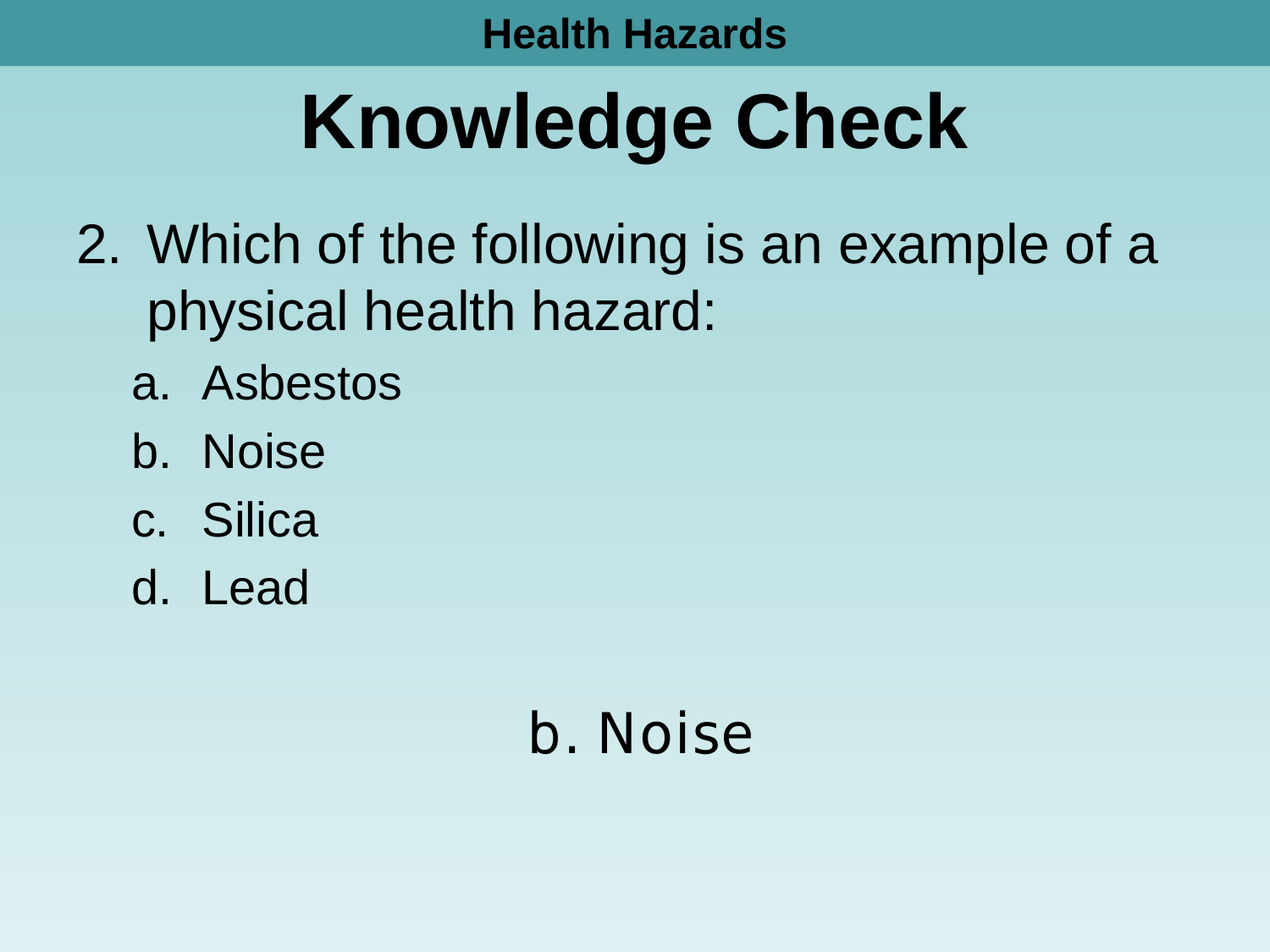

Health Hazards
# Knowledge Check
Which of the following is an example of a physical health hazard:
Asbestos
Noise
Silica
Lead

b. Noise